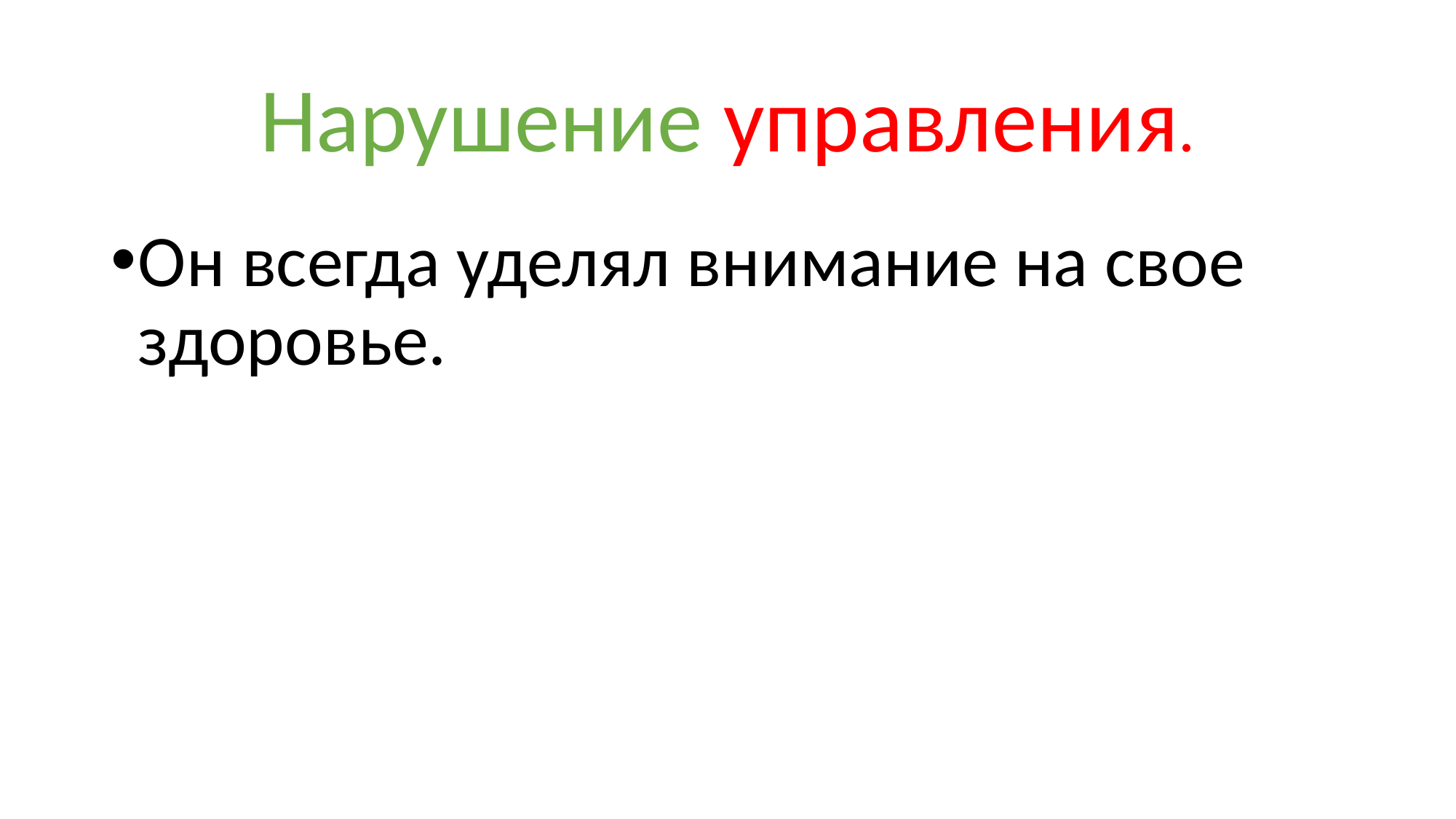

# Нарушение управления.
Он всегда уделял внимание на свое здоровье.